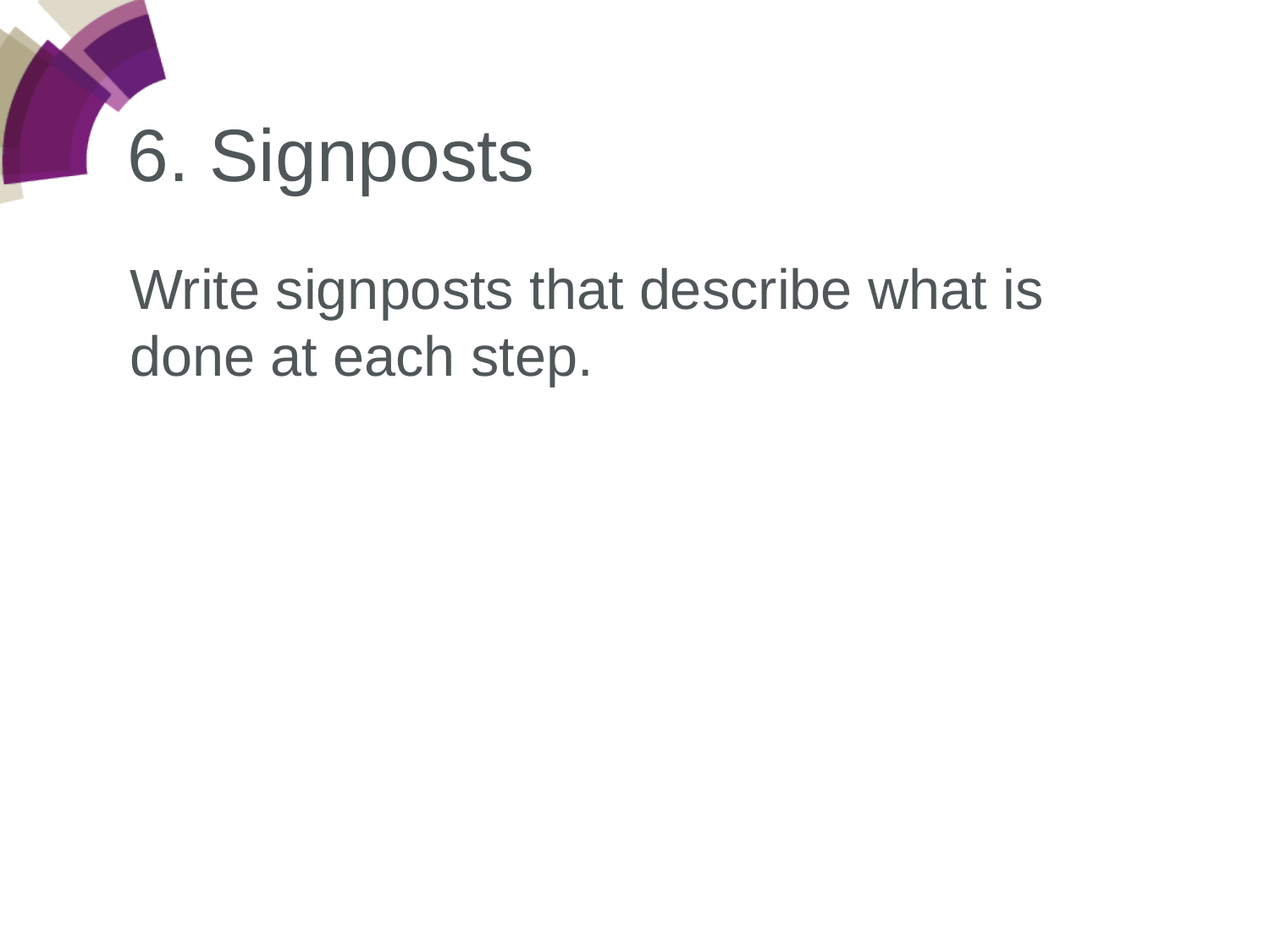

6. Signposts
Write signposts that describe what is done at each step.